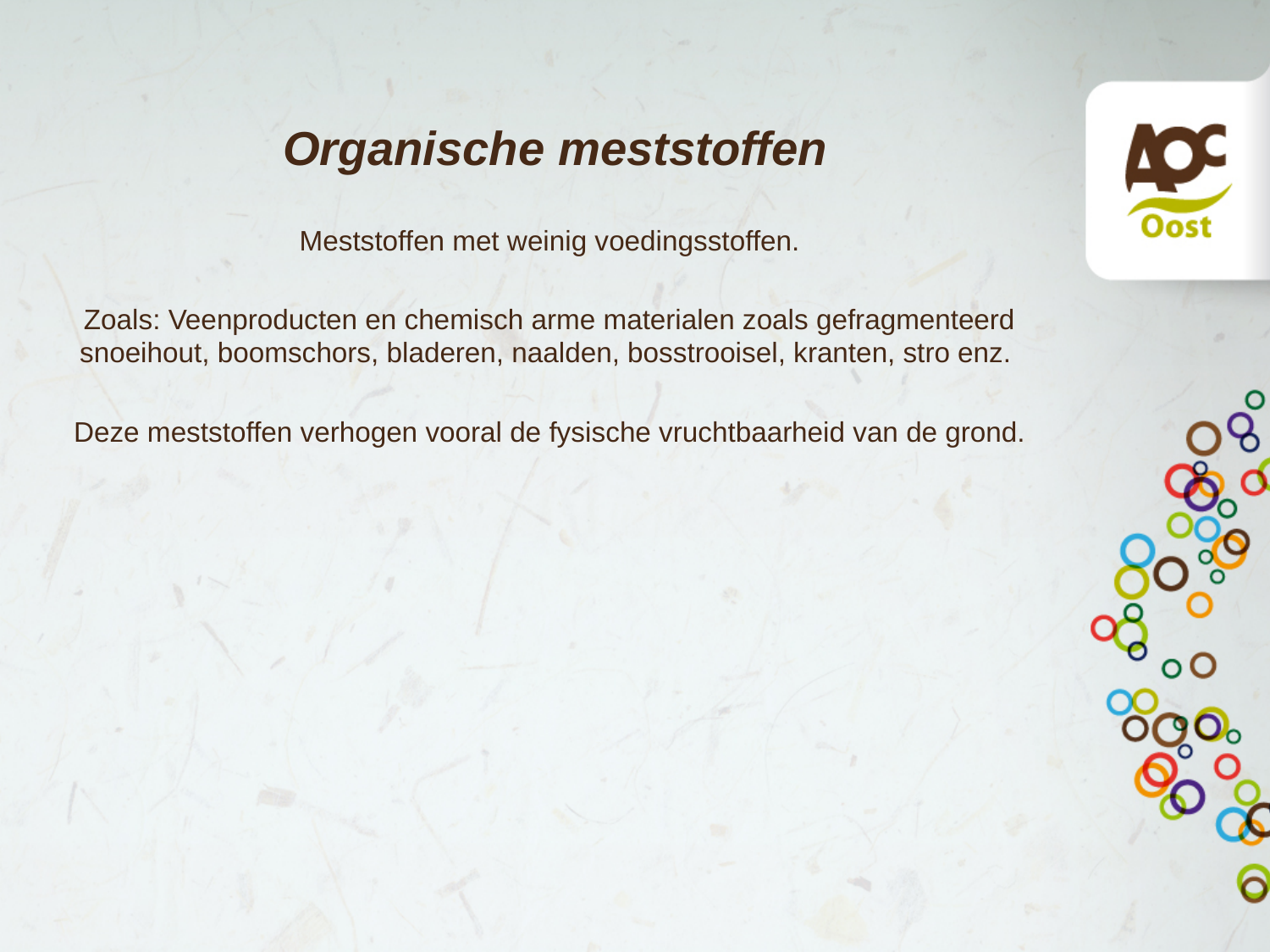

# Organische meststoffen
Meststoffen met weinig voedingsstoffen.

Zoals: Veenproducten en chemisch arme materialen zoals gefragmenteerd snoeihout, boomschors, bladeren, naalden, bosstrooisel, kranten, stro enz.

Deze meststoffen verhogen vooral de fysische vruchtbaarheid van de grond.